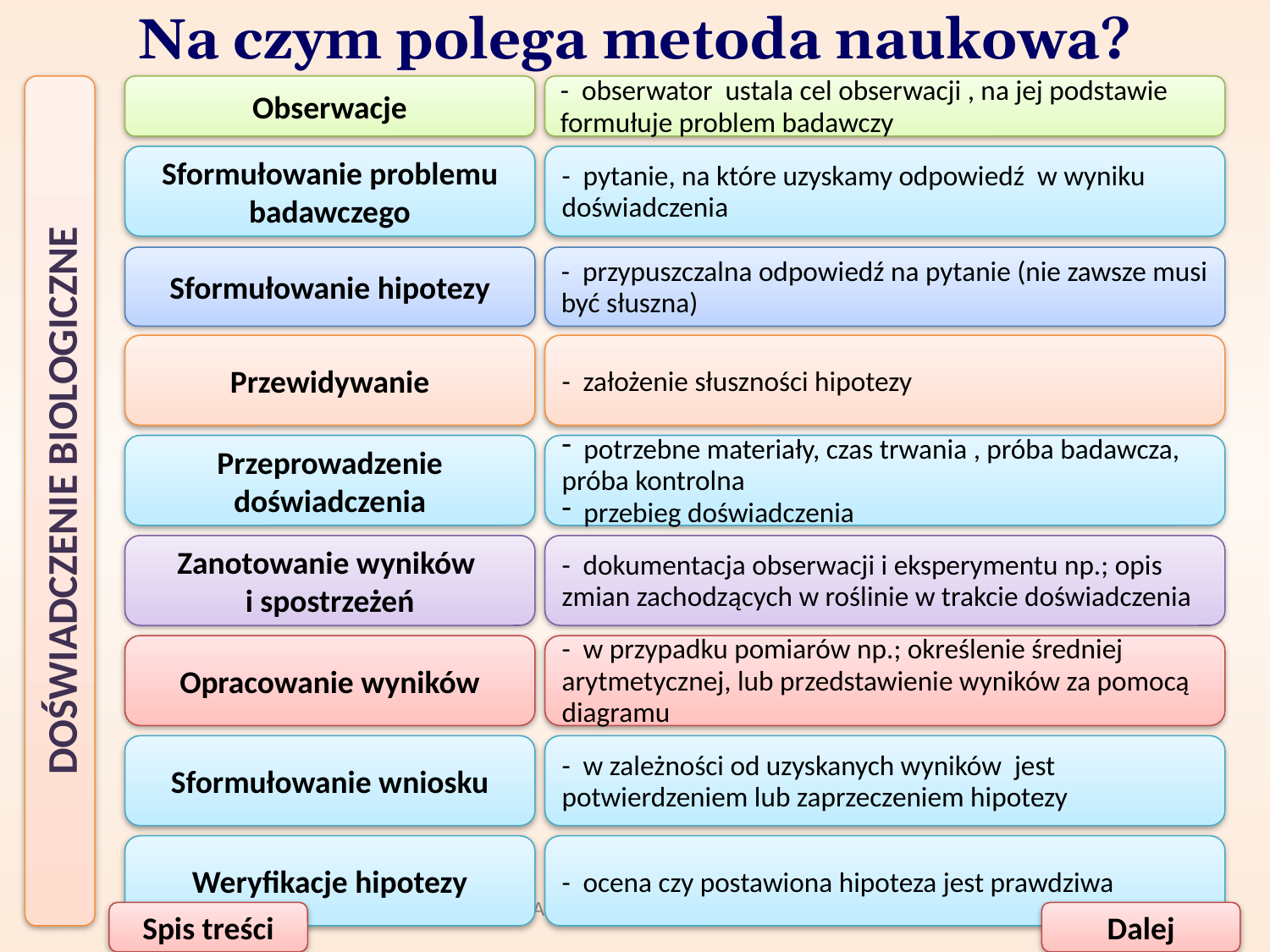

Na czym polega metoda naukowa?
DOŚWIADCZENIE BIOLOGICZNE
Obserwacje
-  obserwator  ustala cel obserwacji , na jej podstawie formułuje problem badawczy
Sformułowanie problemu badawczego
-  pytanie, na które uzyskamy odpowiedź  w wyniku doświadczenia
Sformułowanie hipotezy
-  przypuszczalna odpowiedź na pytanie (nie zawsze musi być słuszna)
Przewidywanie
-  założenie słuszności hipotezy
Przeprowadzenie doświadczenia
  potrzebne materiały, czas trwania , próba badawcza, próba kontrolna
  przebieg doświadczenia
Zanotowanie wyników
i spostrzeżeń
-  dokumentacja obserwacji i eksperymentu np.; opis zmian zachodzących w roślinie w trakcie doświadczenia
Opracowanie wyników
-  w przypadku pomiarów np.; określenie średniej arytmetycznej, lub przedstawienie wyników za pomocą diagramu
Sformułowanie wniosku
-  w zależności od uzyskanych wyników  jest potwierdzeniem lub zaprzeczeniem hipotezy
Weryfikacje hipotezy
-  ocena czy postawiona hipoteza jest prawdziwa
Autor: Elżbieta Jarębska
Spis treści
Dalej